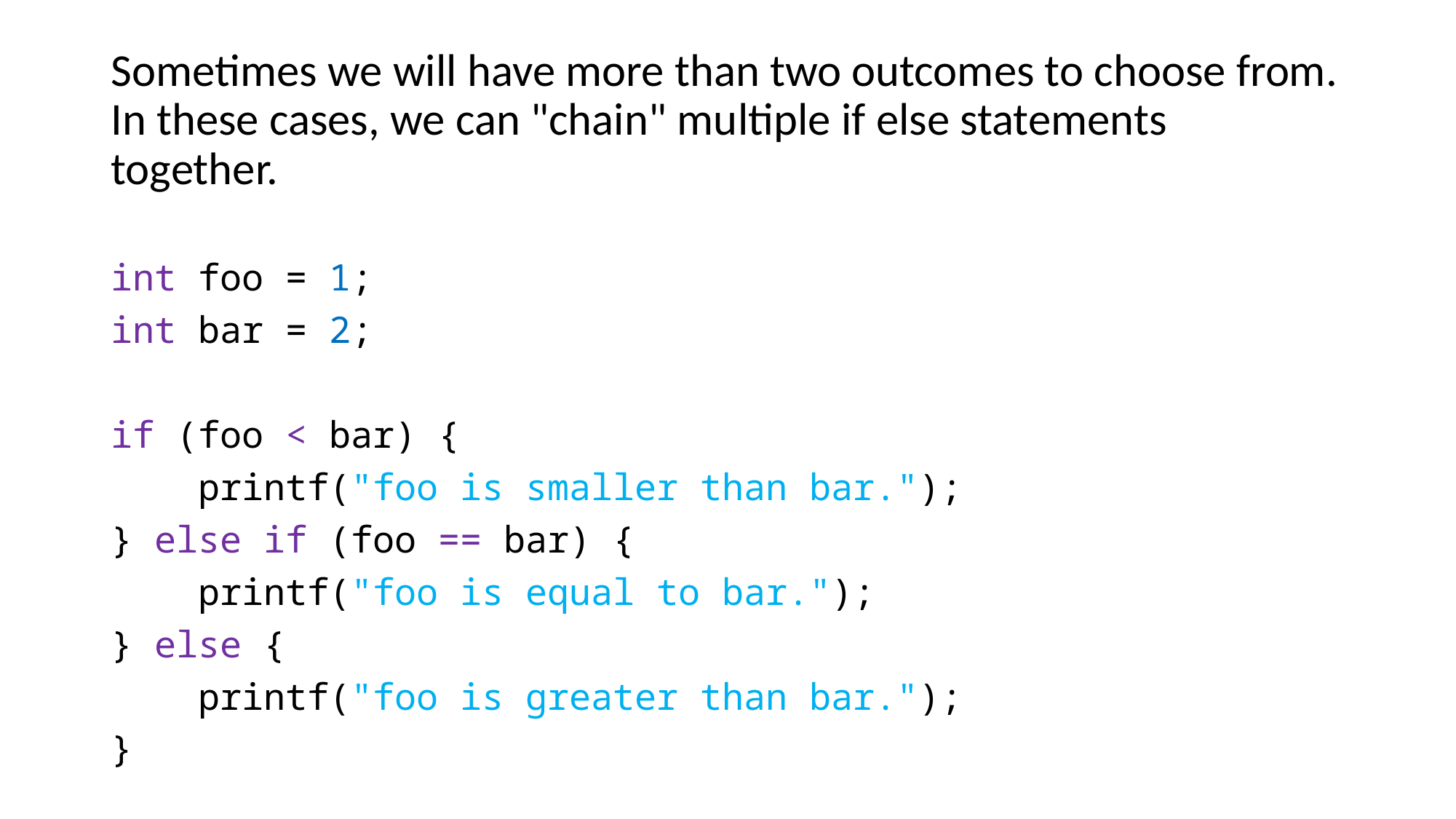

Sometimes we will have more than two outcomes to choose from. In these cases, we can "chain" multiple if else statements together.

int foo = 1;
int bar = 2;

if (foo < bar) {
    printf("foo is smaller than bar.");
} else if (foo == bar) {
    printf("foo is equal to bar.");
} else {
    printf("foo is greater than bar.");
}